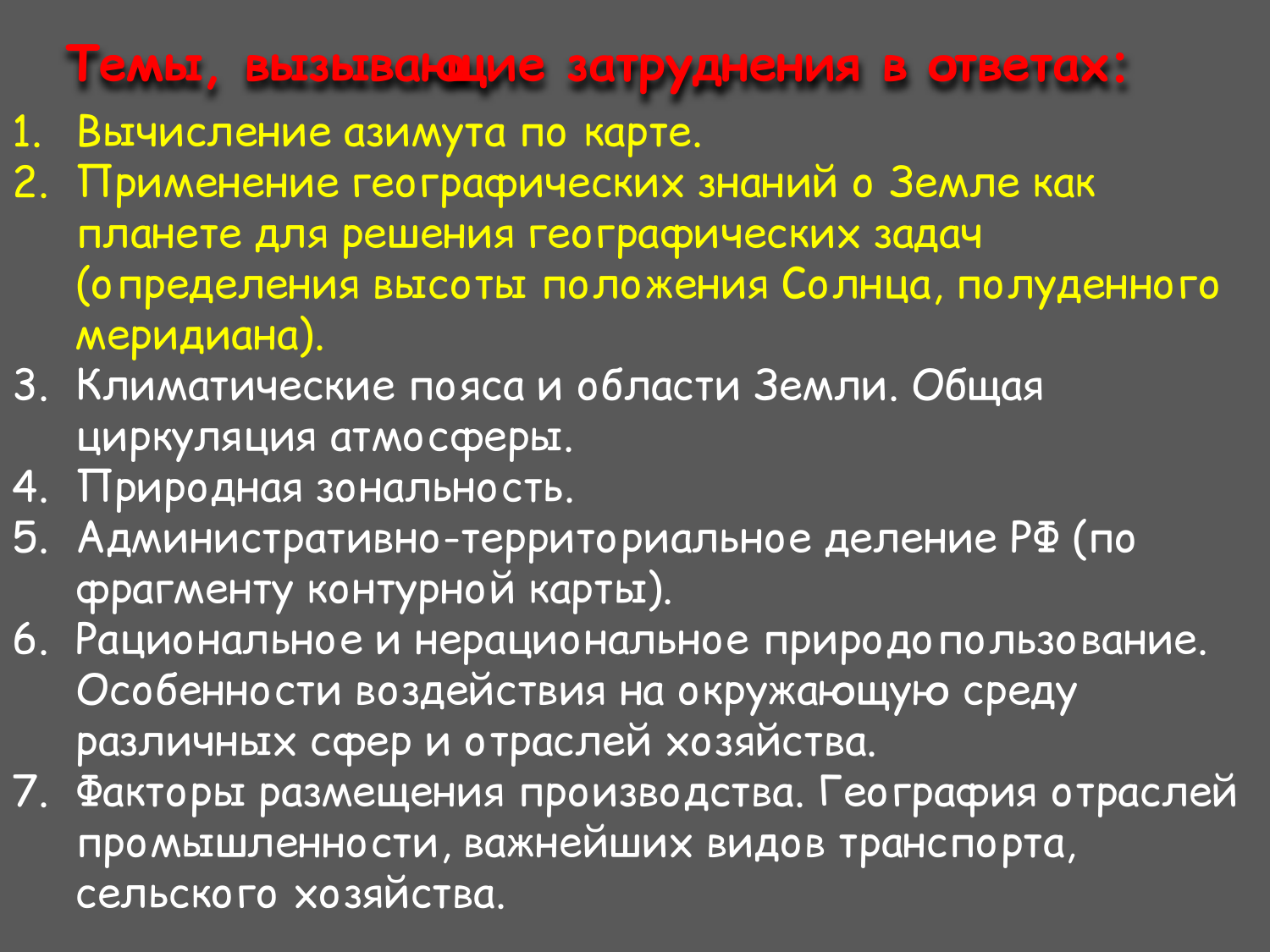

Темы, вызывающие затруднения в ответах:
Вычисление азимута по карте.
Применение географических знаний о Земле как планете для решения географических задач (определения высоты положения Солнца, полуденного меридиана).
Климатические пояса и области Земли. Общая циркуляция атмосферы.
Природная зональность.
Административно-территориальное деление РФ (по фрагменту контурной карты).
Рациональное и нерациональное природопользование. Особенности воздействия на окружающую среду различных сфер и отраслей хозяйства.
Факторы размещения производства. География отраслей промышленности, важнейших видов транспорта, сельского хозяйства.